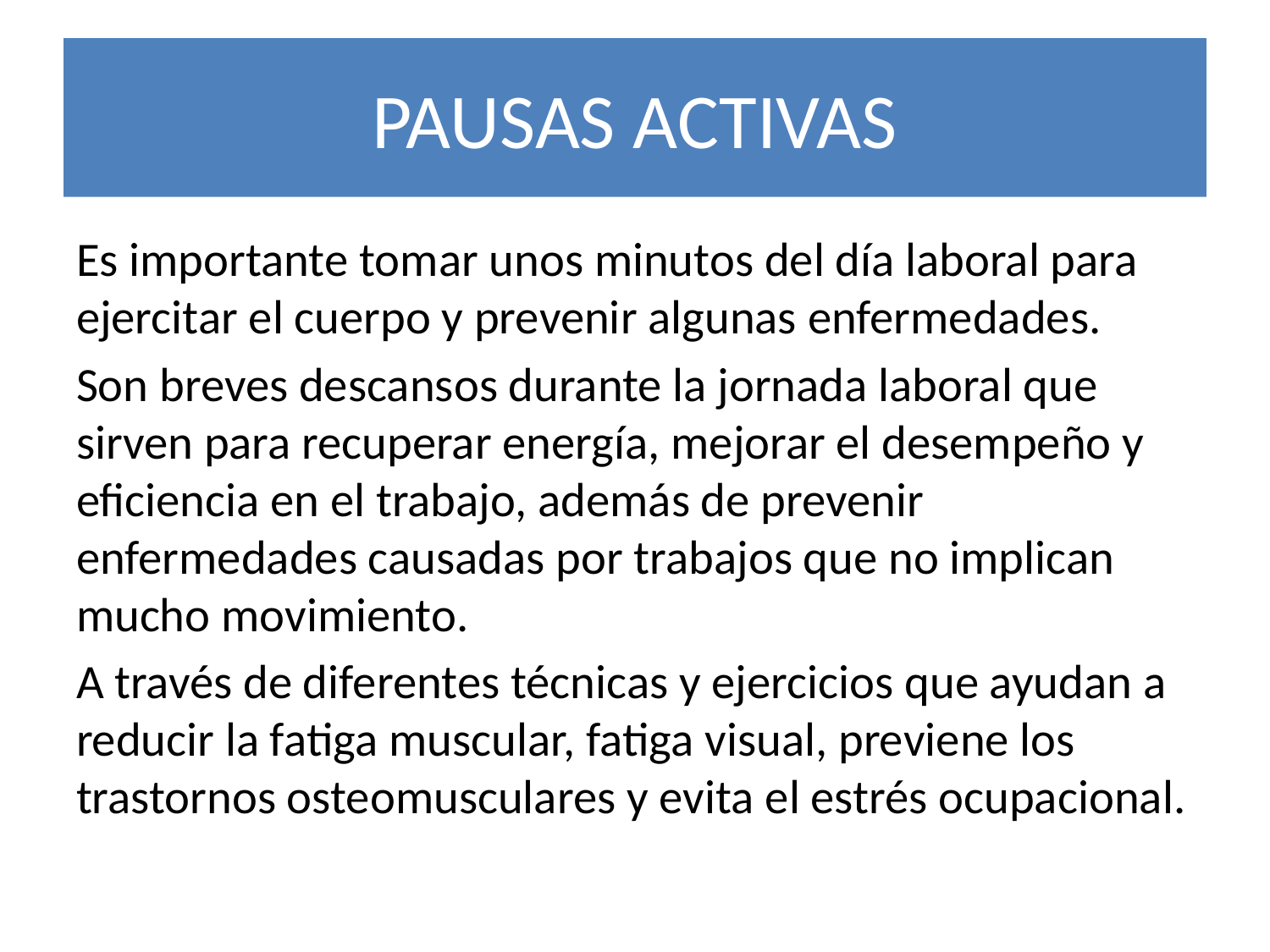

# PAUSAS ACTIVAS
Es importante tomar unos minutos del día laboral para ejercitar el cuerpo y prevenir algunas enfermedades.
Son breves descansos durante la jornada laboral que sirven para recuperar energía, mejorar el desempeño y eficiencia en el trabajo, además de prevenir enfermedades causadas por trabajos que no implican mucho movimiento.
A través de diferentes técnicas y ejercicios que ayudan a reducir la fatiga muscular, fatiga visual, previene los trastornos osteomusculares y evita el estrés ocupacional.